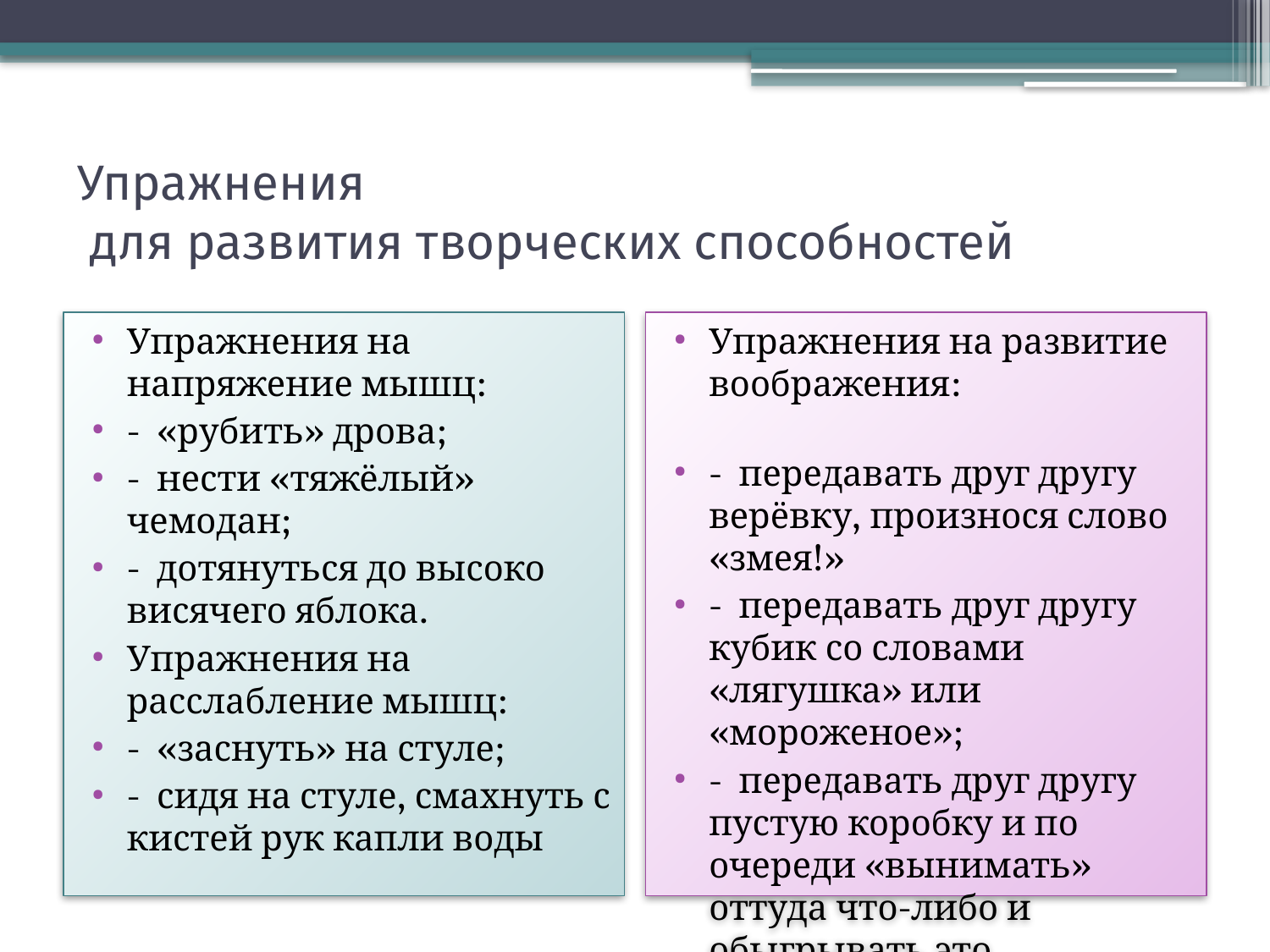

# Упражнения для развития творческих способностей
Упражнения на напряжение мышц:
-  «рубить» дрова;
-  нести «тяжёлый» чемодан;
-  дотянуться до высоко висячего яблока.
Упражнения на расслабление мышц:
-  «заснуть» на стуле;
-  сидя на стуле, смахнуть с кистей рук капли воды
Упражнения на развитие воображения:
-  передавать друг другу  верёвку, произнося слово «змея!»
-  передавать друг другу кубик со словами «лягушка» или «мороженое»;
-  передавать друг другу пустую коробку и по очереди «вынимать» оттуда что-либо и обыгрывать это.